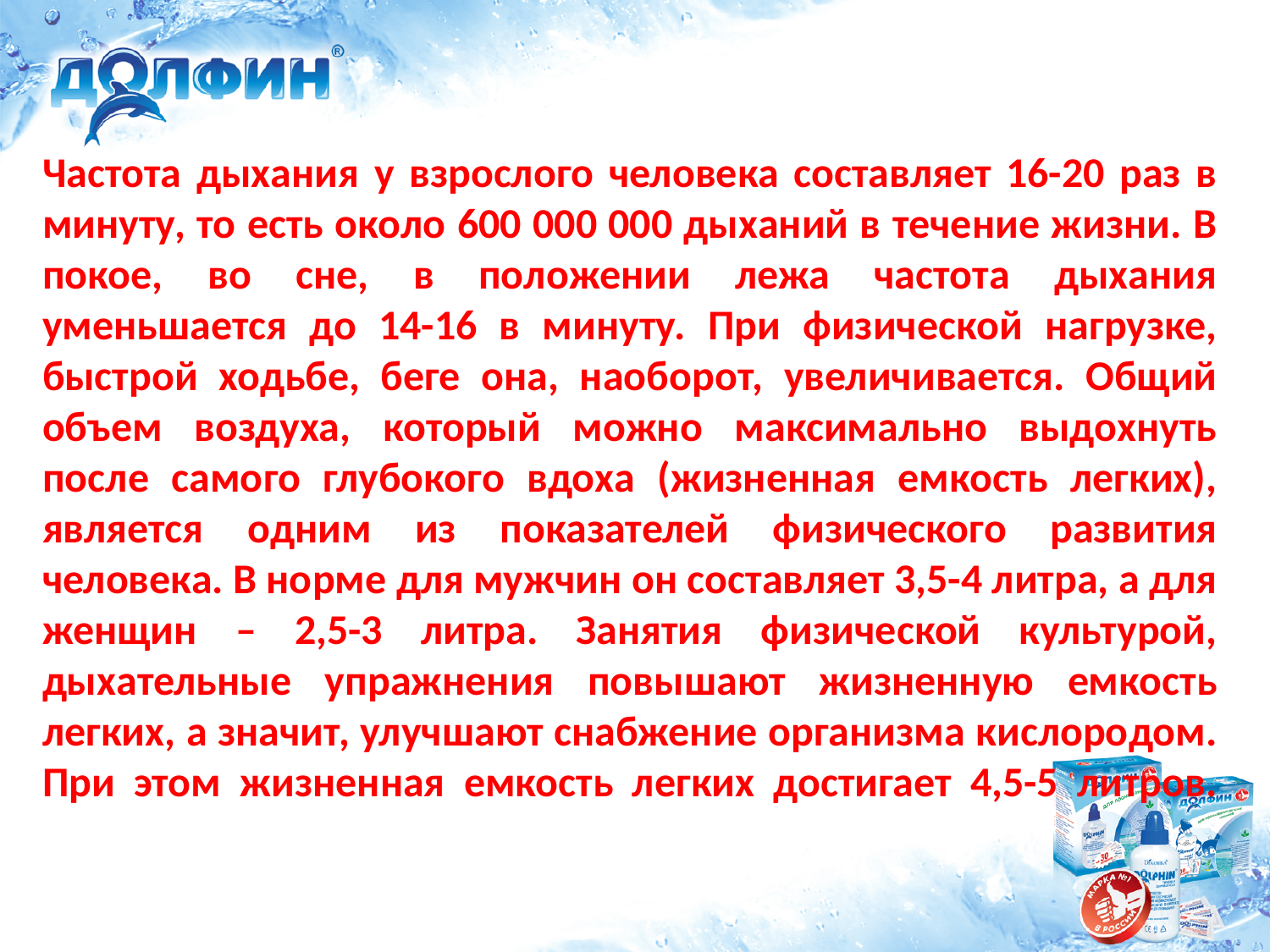

# Частота дыхания у взрослого человека составляет 16-20 раз в минуту, то есть около 600 000 000 дыханий в течение жизни. В покое, во сне, в положении лежа частота дыхания уменьшается до 14-16 в минуту. При физической нагрузке, быстрой ходьбе, беге она, наоборот, увеличивается. Общий объем воздуха, который можно максимально выдохнуть после самого глубокого вдоха (жизненная емкость легких), является одним из показателей физического развития человека. В норме для мужчин он составляет 3,5-4 литра, а для женщин – 2,5-3 литра. Занятия физической культурой, дыхательные упражнения повышают жизненную емкость легких, а значит, улучшают снабжение организма кислородом. При этом жизненная емкость легких достигает 4,5-5 литров.